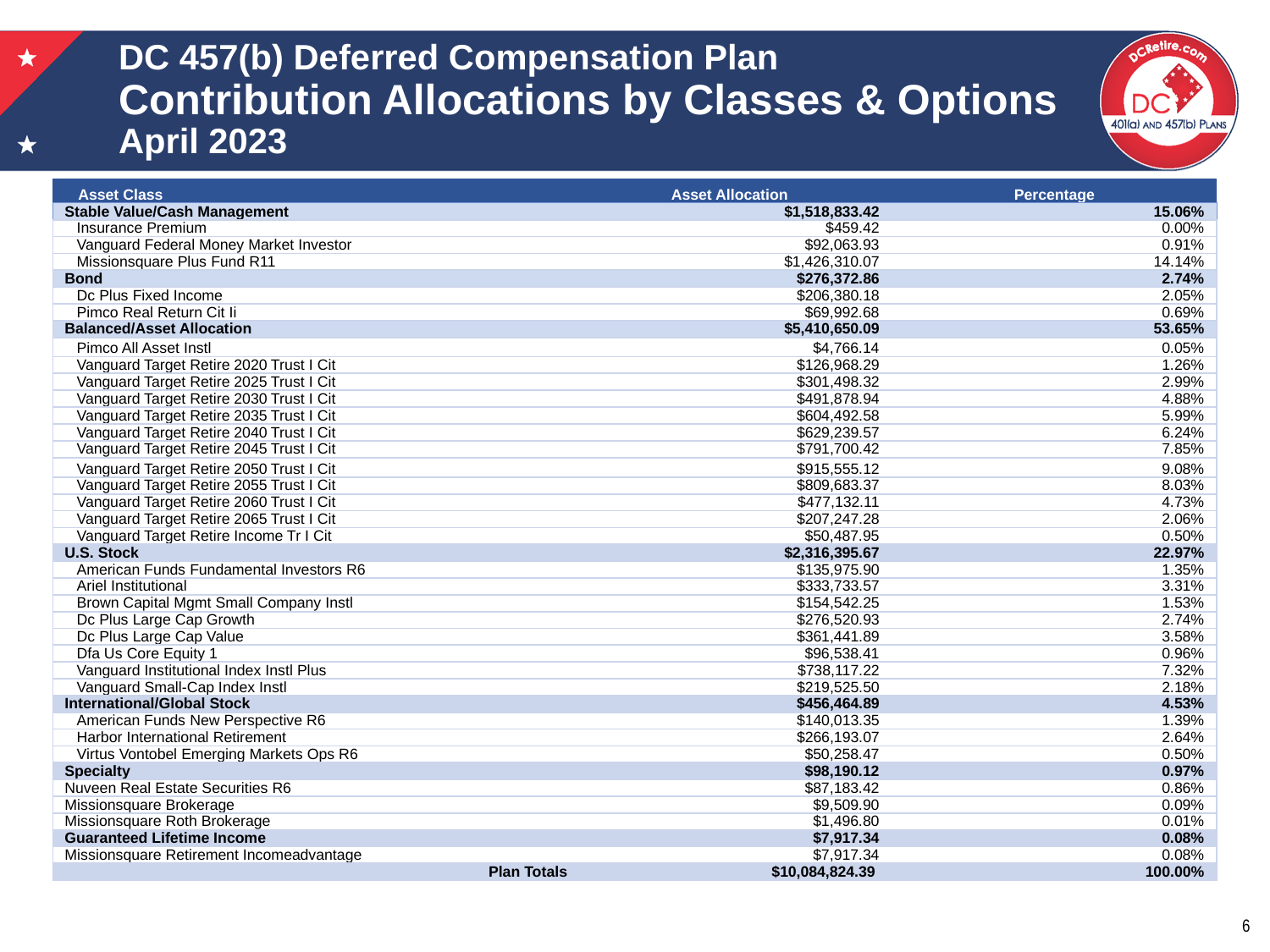

# DC 457(b) Deferred Compensation Plan Contribution Allocations by Classes & Options April 2023
| Asset Class | Asset Allocation | Percentage |
| --- | --- | --- |
| Stable Value/Cash Management | $1,518,833.42 | 15.06% |
| Insurance Premium | $459.42 | 0.00% |
| Vanguard Federal Money Market Investor | $92,063.93 | 0.91% |
| Missionsquare Plus Fund R11 | $1,426,310.07 | 14.14% |
| Bond | $276,372.86 | 2.74% |
| Dc Plus Fixed Income | $206,380.18 | 2.05% |
| Pimco Real Return Cit Ii | $69,992.68 | 0.69% |
| Balanced/Asset Allocation | $5,410,650.09 | 53.65% |
| Pimco All Asset Instl | $4,766.14 | 0.05% |
| Vanguard Target Retire 2020 Trust I Cit | $126,968.29 | 1.26% |
| Vanguard Target Retire 2025 Trust I Cit | $301,498.32 | 2.99% |
| Vanguard Target Retire 2030 Trust I Cit | $491,878.94 | 4.88% |
| Vanguard Target Retire 2035 Trust I Cit | $604,492.58 | 5.99% |
| Vanguard Target Retire 2040 Trust I Cit | $629,239.57 | 6.24% |
| Vanguard Target Retire 2045 Trust I Cit | $791,700.42 | 7.85% |
| Vanguard Target Retire 2050 Trust I Cit | $915,555.12 | 9.08% |
| Vanguard Target Retire 2055 Trust I Cit | $809,683.37 | 8.03% |
| Vanguard Target Retire 2060 Trust I Cit | $477,132.11 | 4.73% |
| Vanguard Target Retire 2065 Trust I Cit | $207,247.28 | 2.06% |
| Vanguard Target Retire Income Tr I Cit | $50,487.95 | 0.50% |
| U.S. Stock | $2,316,395.67 | 22.97% |
| American Funds Fundamental Investors R6 | $135,975.90 | 1.35% |
| Ariel Institutional | $333,733.57 | 3.31% |
| Brown Capital Mgmt Small Company Instl | $154,542.25 | 1.53% |
| Dc Plus Large Cap Growth | $276,520.93 | 2.74% |
| Dc Plus Large Cap Value | $361,441.89 | 3.58% |
| Dfa Us Core Equity 1 | $96,538.41 | 0.96% |
| Vanguard Institutional Index Instl Plus | $738,117.22 | 7.32% |
| Vanguard Small-Cap Index Instl | $219,525.50 | 2.18% |
| International/Global Stock | $456,464.89 | 4.53% |
| American Funds New Perspective R6 | $140,013.35 | 1.39% |
| Harbor International Retirement | $266,193.07 | 2.64% |
| Virtus Vontobel Emerging Markets Ops R6 | $50,258.47 | 0.50% |
| Specialty | $98,190.12 | 0.97% |
| Nuveen Real Estate Securities R6 | $87,183.42 | 0.86% |
| Missionsquare Brokerage | $9,509.90 | 0.09% |
| Missionsquare Roth Brokerage | $1,496.80 | 0.01% |
| Guaranteed Lifetime Income | $7,917.34 | 0.08% |
| Missionsquare Retirement Incomeadvantage | $7,917.34 | 0.08% |
| Plan Totals | $10,084,824.39 | 100.00% |